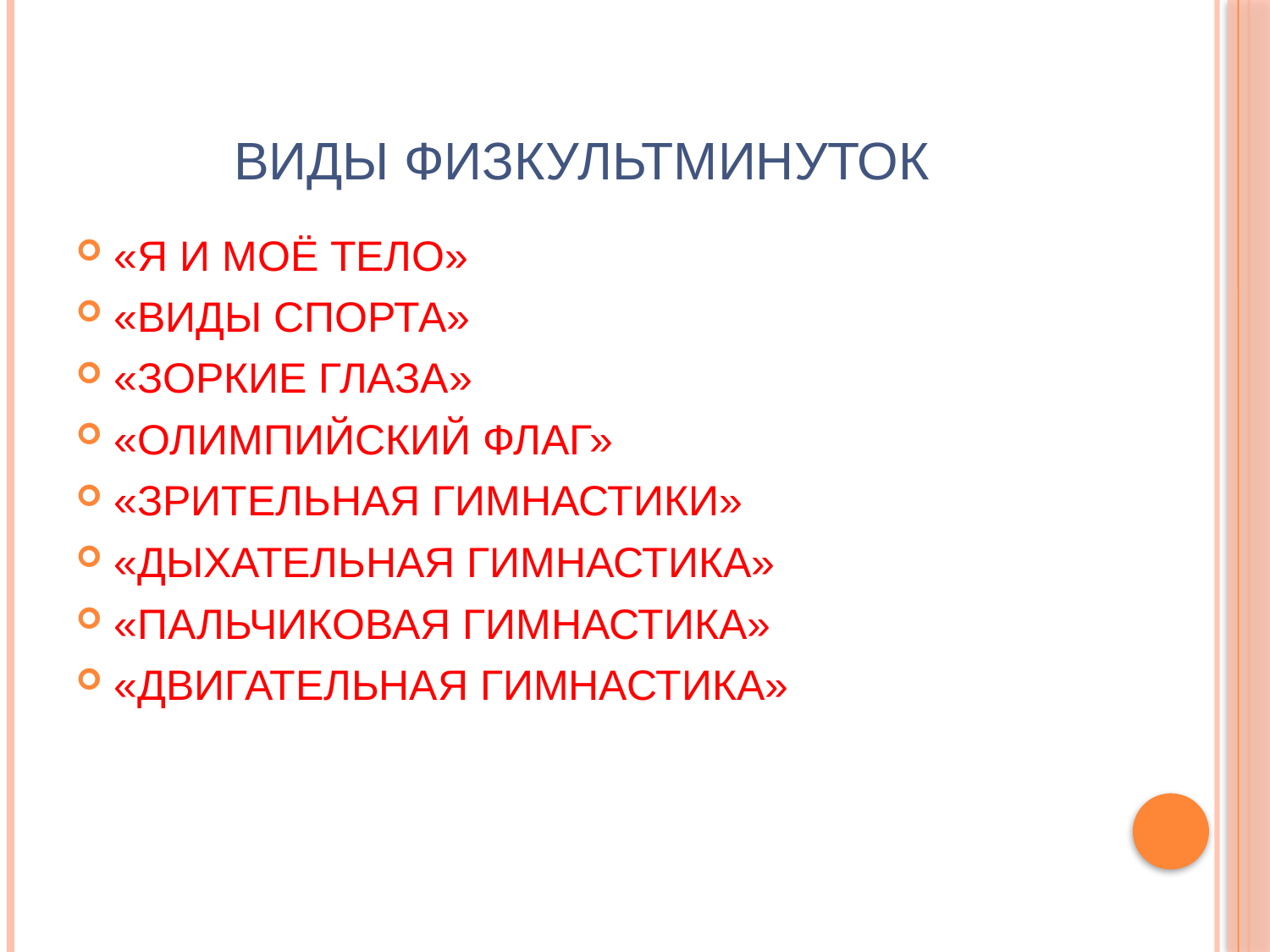

# ВИДЫ ФИЗКУЛЬТМИНУТОК
«Я И МОЁ ТЕЛО»
«ВИДЫ СПОРТА»
«ЗОРКИЕ ГЛАЗА»
«ОЛИМПИЙСКИЙ ФЛАГ»
«ЗРИТЕЛЬНАЯ ГИМНАСТИКИ»
«ДЫХАТЕЛЬНАЯ ГИМНАСТИКА»
«ПАЛЬЧИКОВАЯ ГИМНАСТИКА»
«ДВИГАТЕЛЬНАЯ ГИМНАСТИКА»